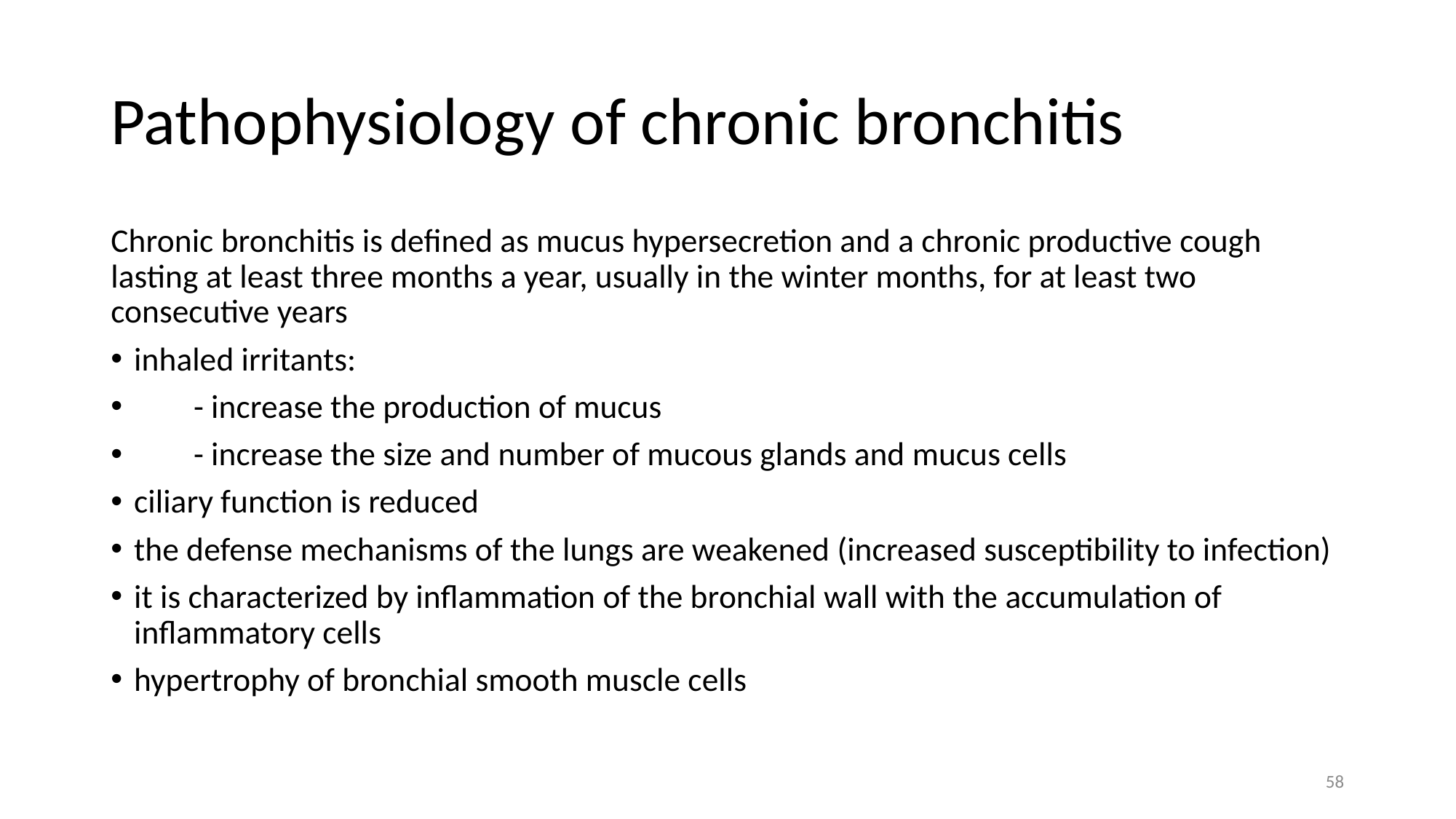

# Pathophysiology of chronic bronchitis
Chronic bronchitis is defined as mucus hypersecretion and a chronic productive cough lasting at least three months a year, usually in the winter months, for at least two consecutive years
inhaled irritants:
        - increase the production of mucus
        - increase the size and number of mucous glands and mucus cells
ciliary function is reduced
the defense mechanisms of the lungs are weakened (increased susceptibility to infection)
it is characterized by inflammation of the bronchial wall with the accumulation of inflammatory cells
hypertrophy of bronchial smooth muscle cells
58